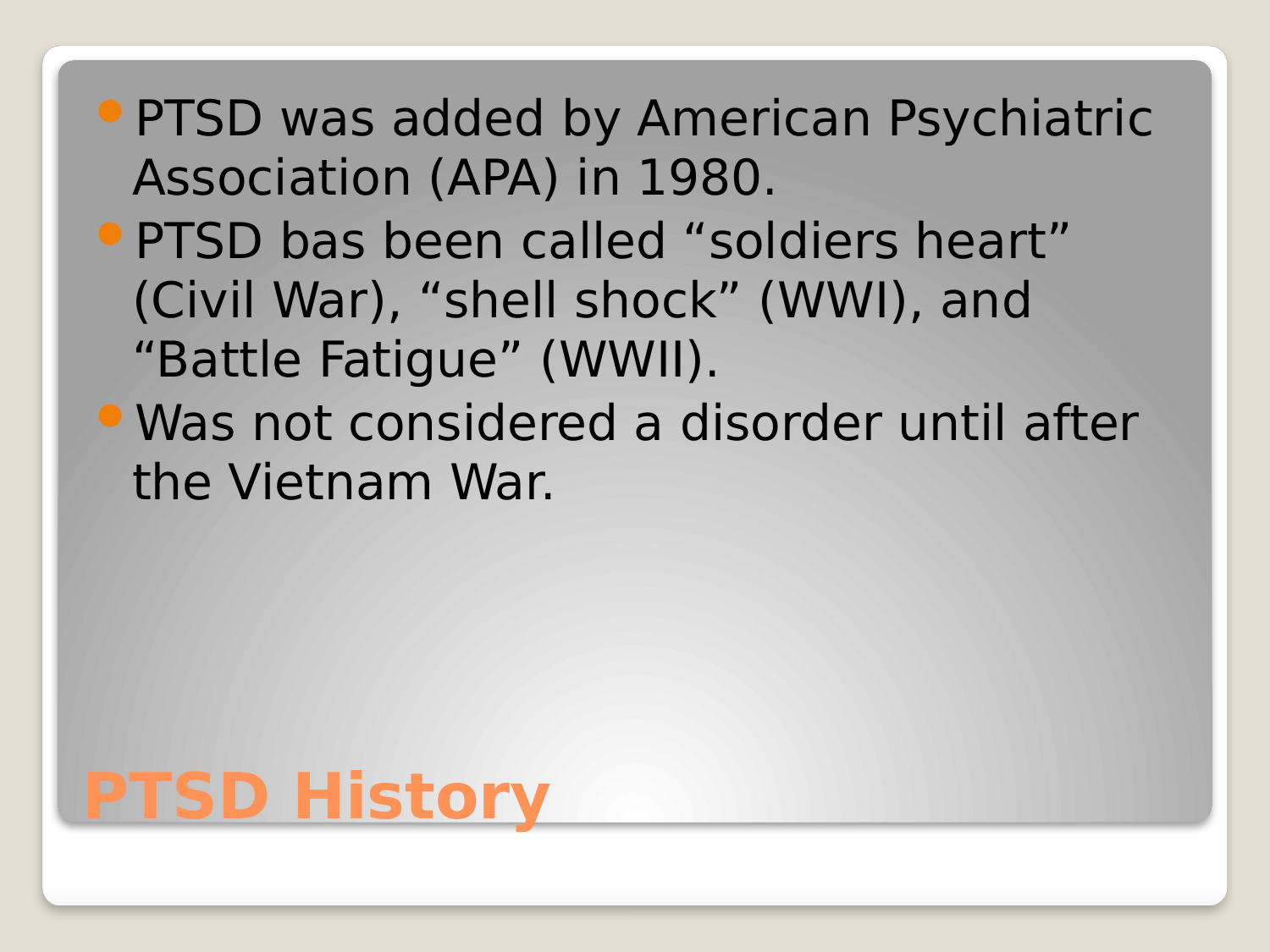

PTSD was added by American Psychiatric Association (APA) in 1980.
PTSD bas been called “soldiers heart” (Civil War), “shell shock” (WWI), and “Battle Fatigue” (WWII).
Was not considered a disorder until after the Vietnam War.

# PTSD History